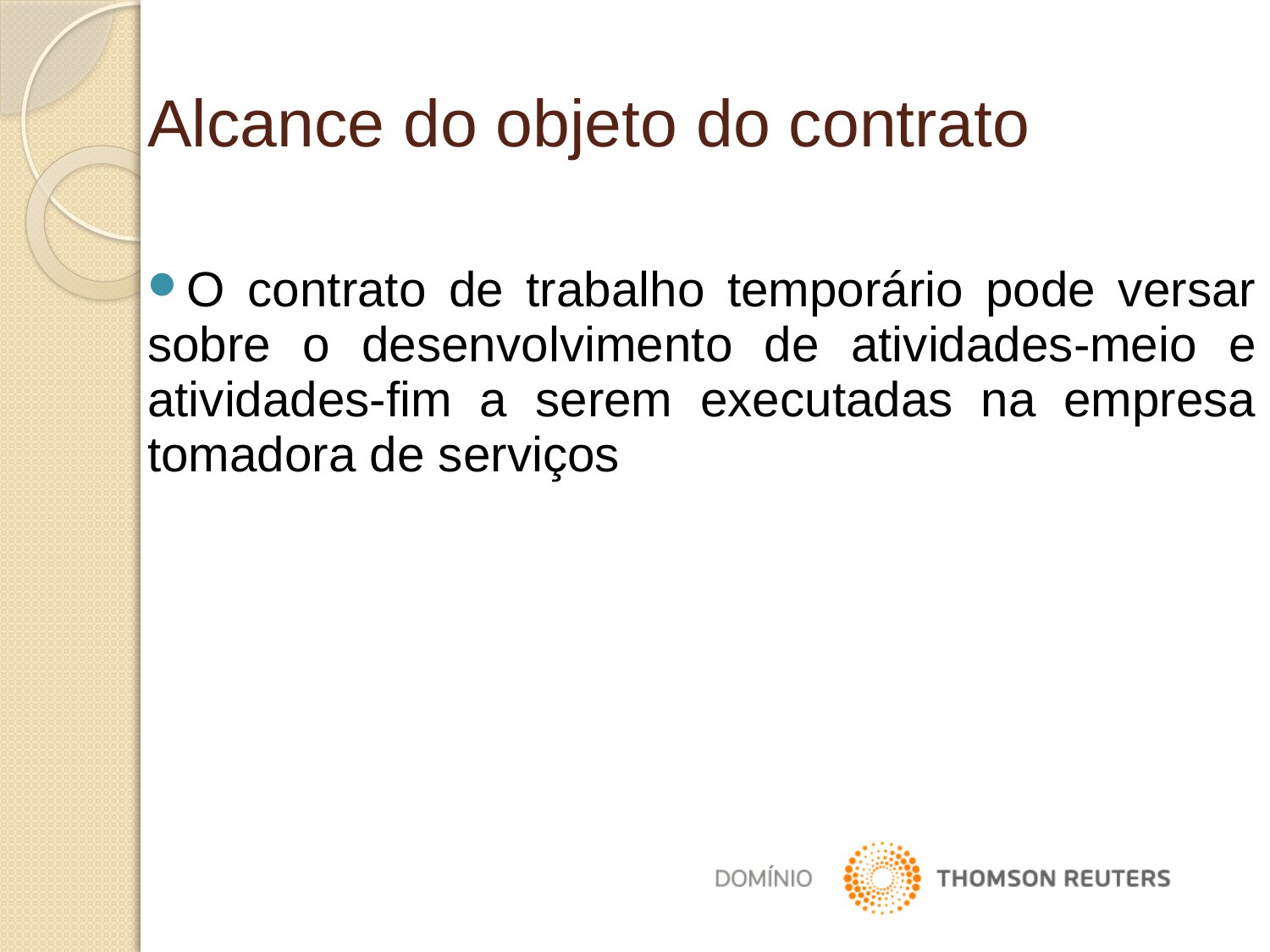

Alcance do objeto do contrato
O contrato de trabalho temporário pode versar sobre o desenvolvimento de atividades-meio e atividades-fim a serem executadas na empresa tomadora de serviços